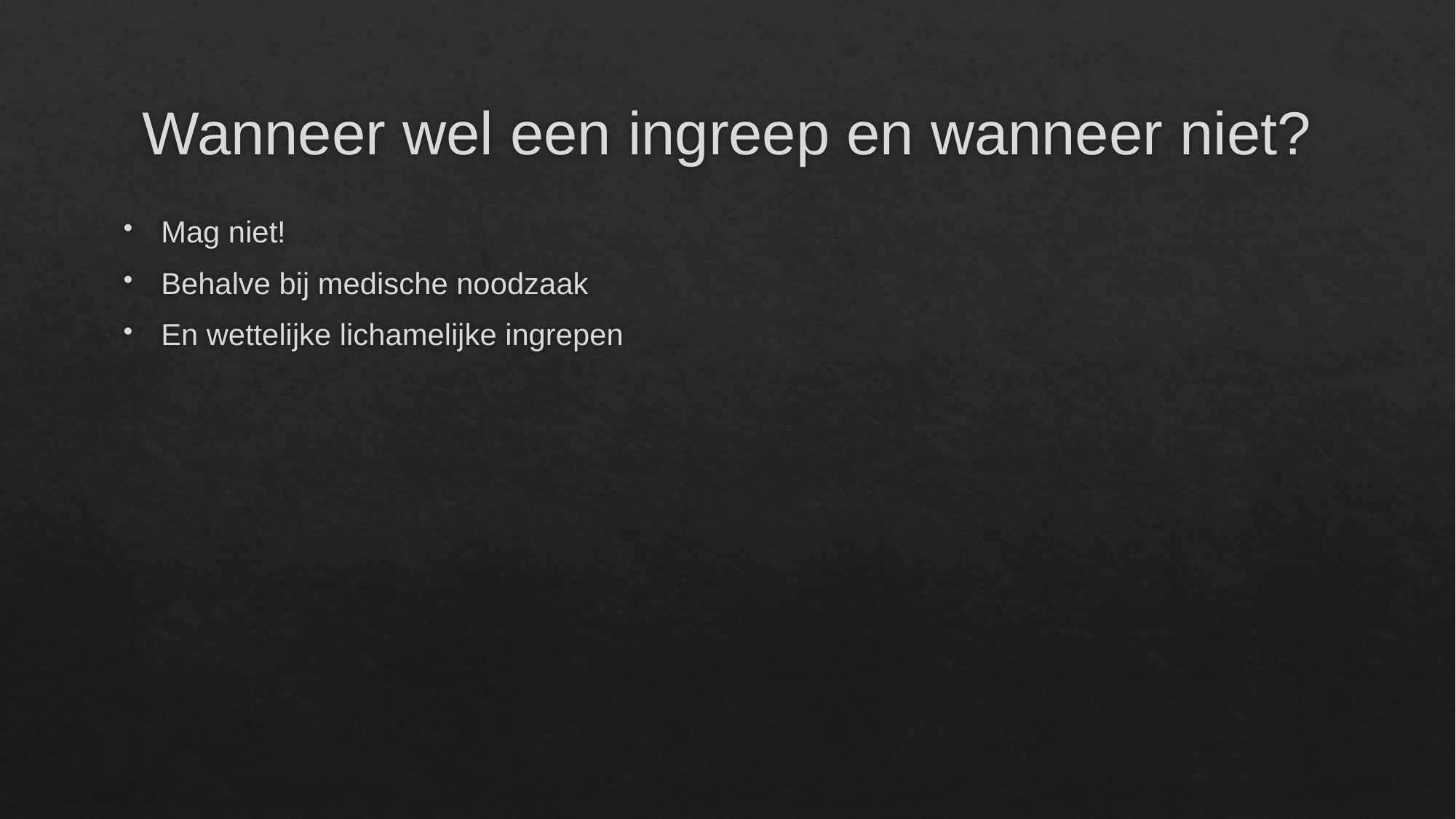

# Wanneer wel een ingreep en wanneer niet?
Mag niet!
Behalve bij medische noodzaak
En wettelijke lichamelijke ingrepen